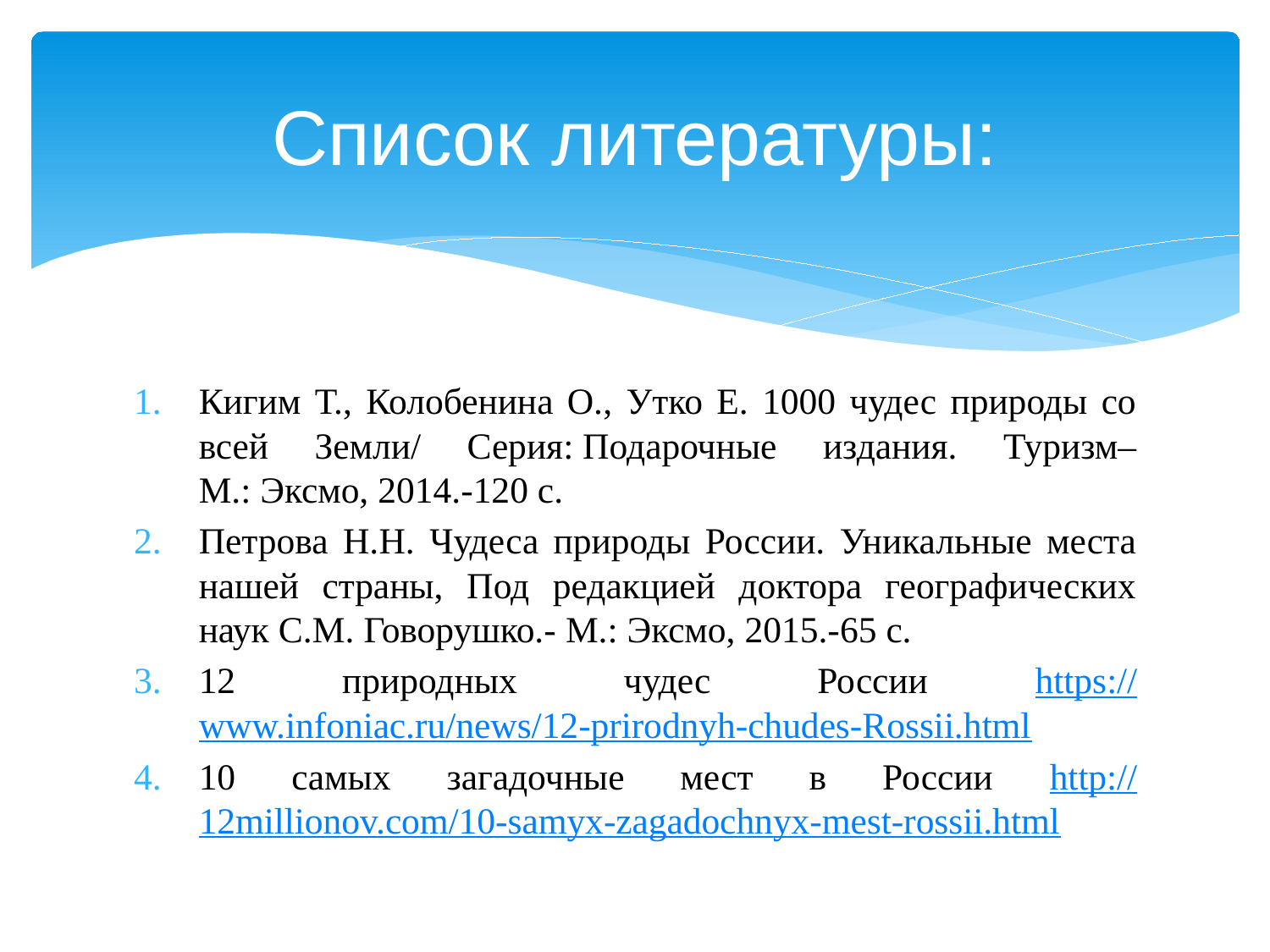

# Список литературы:
Кигим Т., Колобенина О., Утко Е. 1000 чудес природы со всей Земли/ Серия: Подарочные издания. Туризм– М.: Эксмо, 2014.-120 с.
Петрова Н.Н. Чудеса природы России. Уникальные места нашей страны, Под редакцией доктора географических наук С.М. Говорушко.- М.: Эксмо, 2015.-65 с.
12 природных чудес России https://www.infoniac.ru/news/12-prirodnyh-chudes-Rossii.html
10 самых загадочные мест в России http://12millionov.com/10-samyx-zagadochnyx-mest-rossii.html